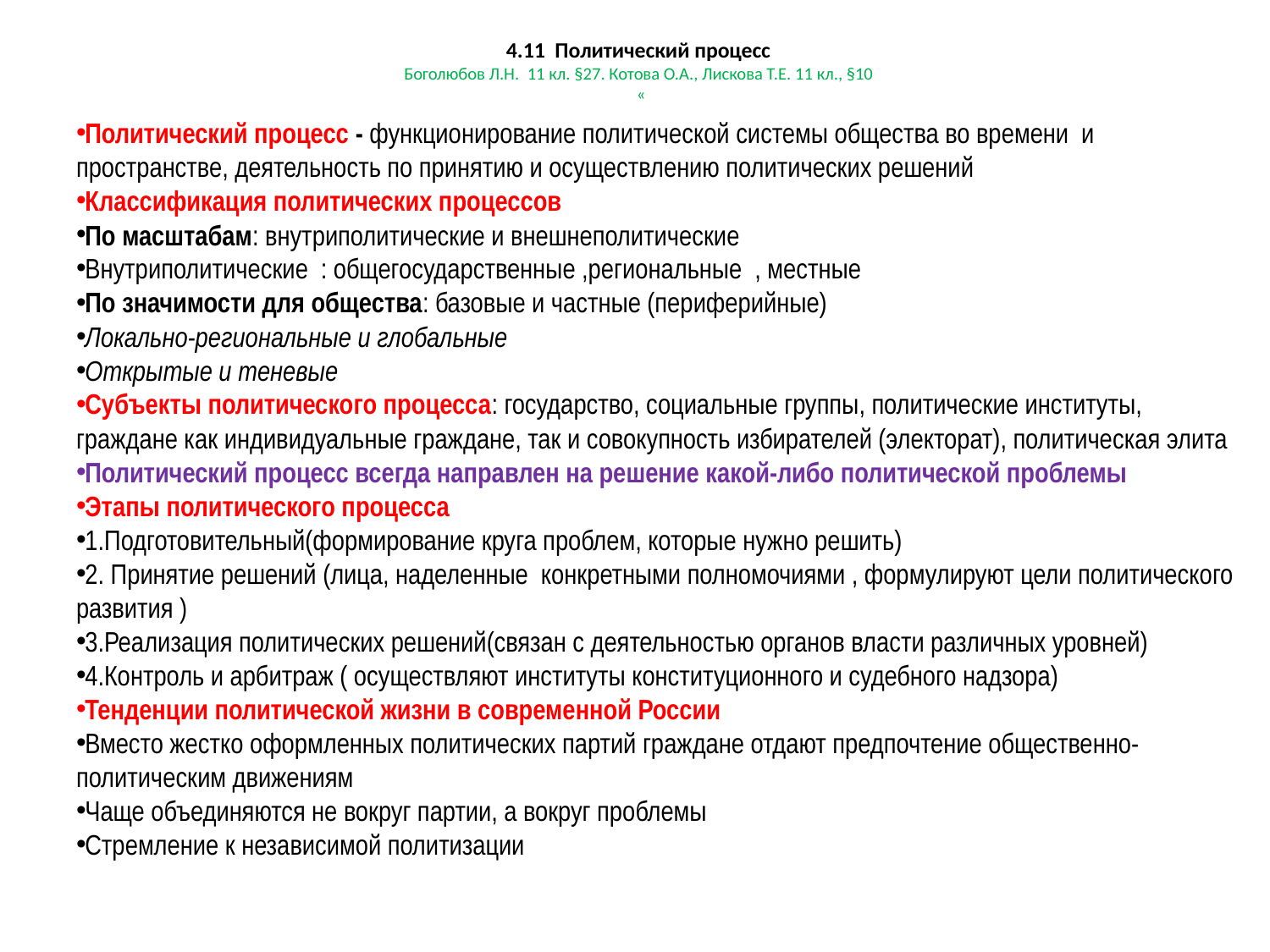

# 4.11  Политический процесс Боголюбов Л.Н.  11 кл. §27. Котова О.А., Лискова Т.Е. 11 кл., §10 «
Политический процесс - функционирование политической системы общества во времени  и пространстве, деятельность по принятию и осуществлению политических решений
Классификация политических процессов
По масштабам: внутриполитические и внешнеполитические
Внутриполитические  : общегосударственные ,региональные  , местные
По значимости для общества: базовые и частные (периферийные)
Локально-региональные и глобальные
Открытые и теневые
Субъекты политического процесса: государство, социальные группы, политические институты, граждане как индивидуальные граждане, так и совокупность избирателей (электорат), политическая элита
Политический процесс всегда направлен на решение какой-либо политической проблемы
Этапы политического процесса
1.Подготовительный(формирование круга проблем, которые нужно решить)
2. Принятие решений (лица, наделенные  конкретными полномочиями , формулируют цели политического развития )
3.Реализация политических решений(связан с деятельностью органов власти различных уровней)
4.Контроль и арбитраж ( осуществляют институты конституционного и судебного надзора)
Тенденции политической жизни в современной России
Вместо жестко оформленных политических партий граждане отдают предпочтение общественно-политическим движениям
Чаще объединяются не вокруг партии, а вокруг проблемы
Стремление к независимой политизации